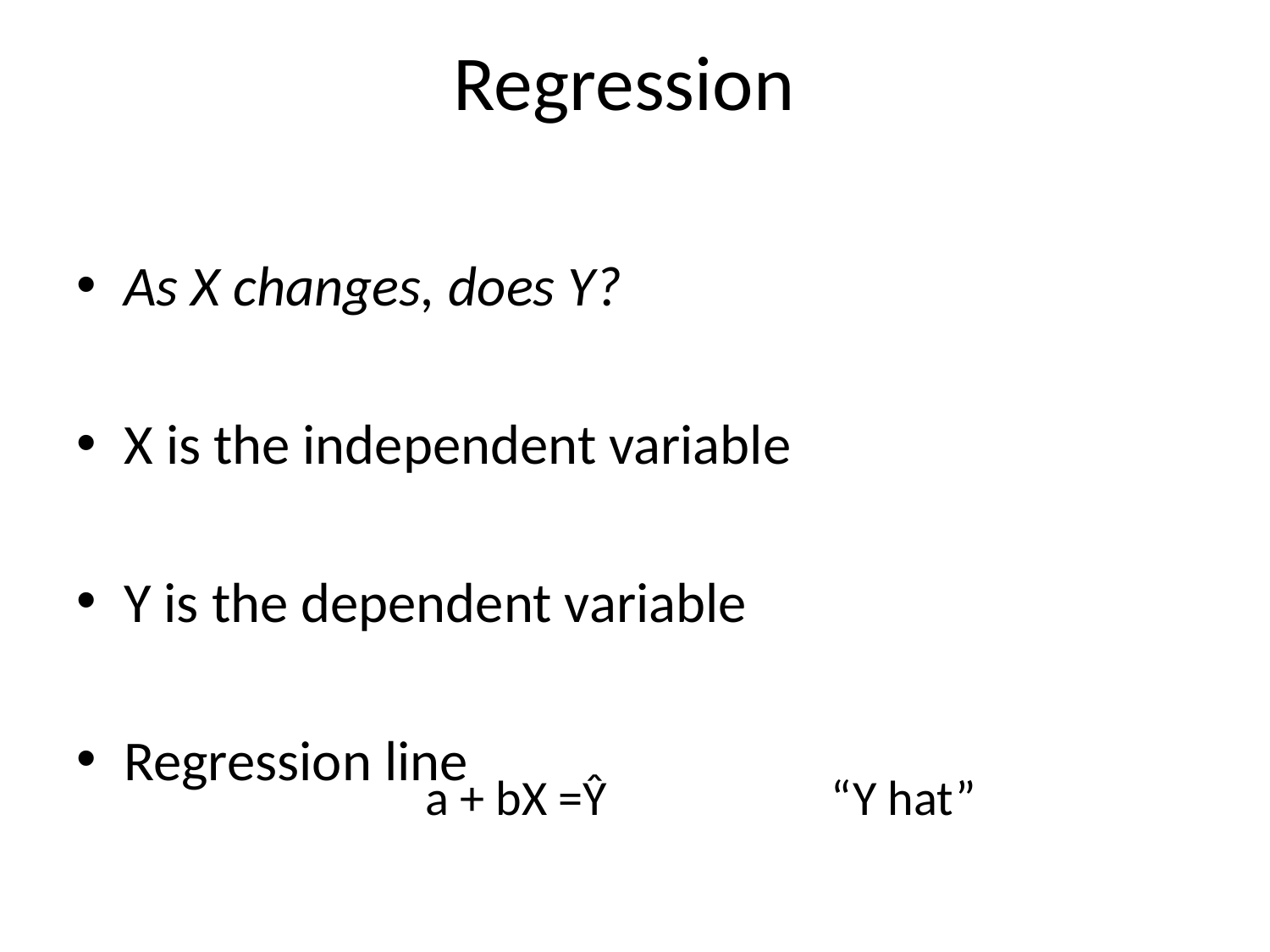

# Regression
As X changes, does Y?

X is the independent variable

Y is the dependent variable

Regression line

a + bX =Ŷ                    “Y hat”